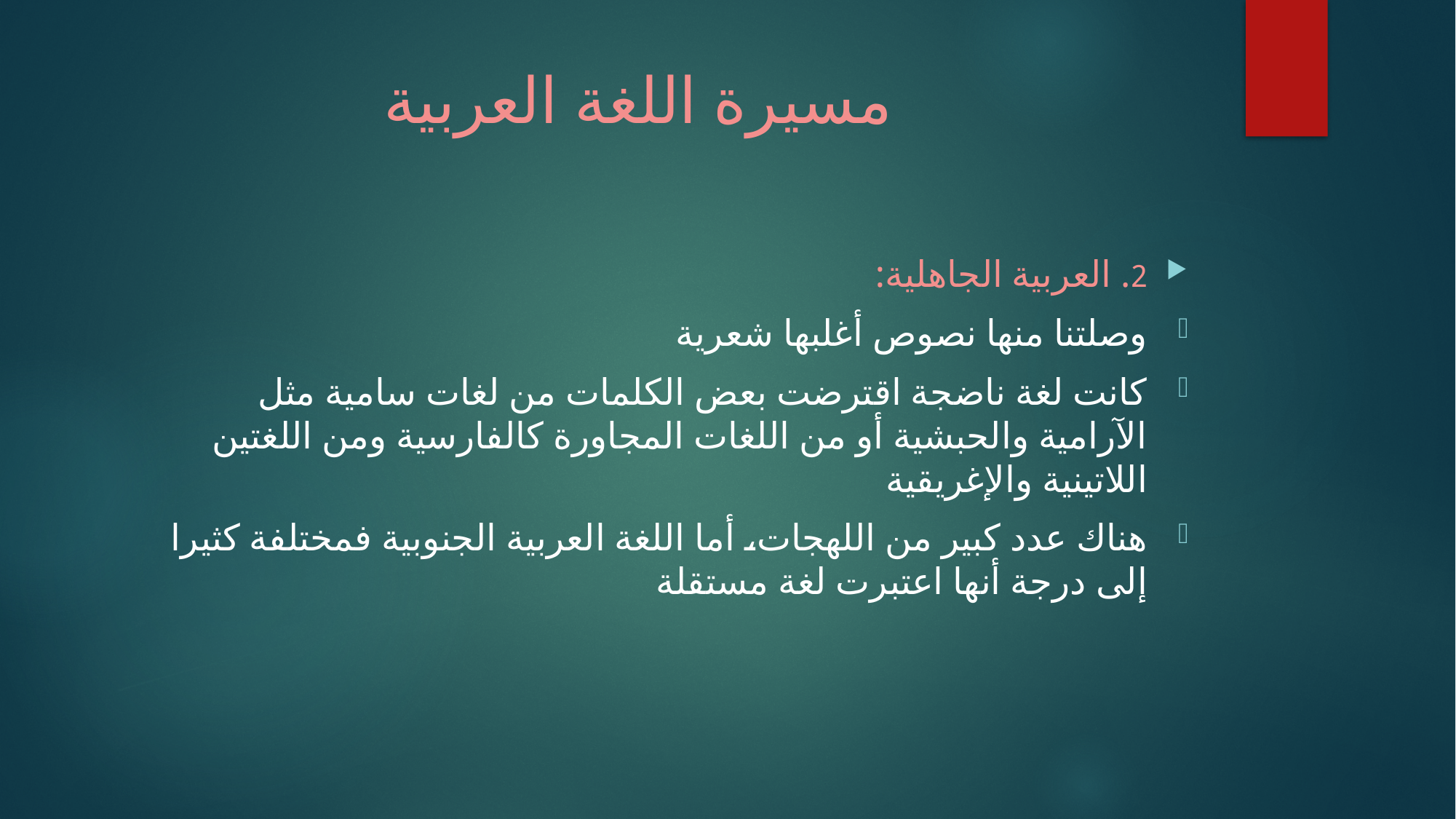

# مسيرة اللغة العربية
2. العربية الجاهلية:
وصلتنا منها نصوص أغلبها شعرية
كانت لغة ناضجة اقترضت بعض الكلمات من لغات سامية مثل الآرامية والحبشية أو من اللغات المجاورة كالفارسية ومن اللغتين اللاتينية والإغريقية
هناك عدد كبير من اللهجات، أما اللغة العربية الجنوبية فمختلفة كثيرا إلى درجة أنها اعتبرت لغة مستقلة